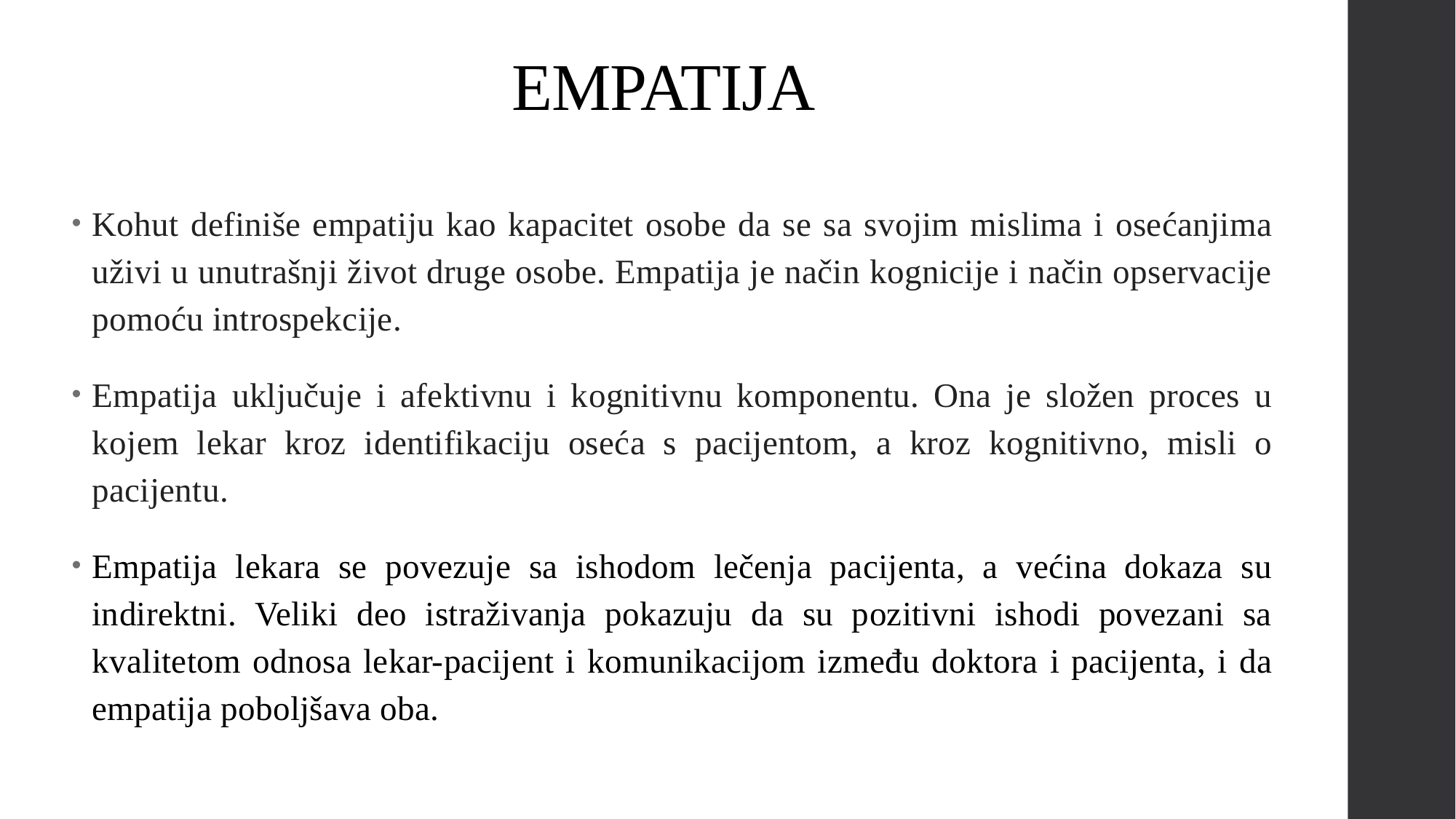

# EMPATIJA
Kohut definiše empatiju kao kapacitet osobe da se sa svojim mislima i osećanjima uživi u unutrašnji život druge osobe. Empatija je način kognicije i način opservacije pomoću introspekcije.
Empatija uključuje i afektivnu i kognitivnu komponentu. Ona je složen proces u kojem lekar kroz identifikaciju oseća s pacijentom, a kroz kognitivno, misli o pacijentu.
Empatija lekara se povezuje sa ishodom lečenja pacijenta, a većina dokaza su indirektni. Veliki deo istraživanja pokazuju da su pozitivni ishodi povezani sa kvalitetom odnosa lekar-pacijent i komunikacijom između doktora i pacijenta, i da empatija poboljšava oba.